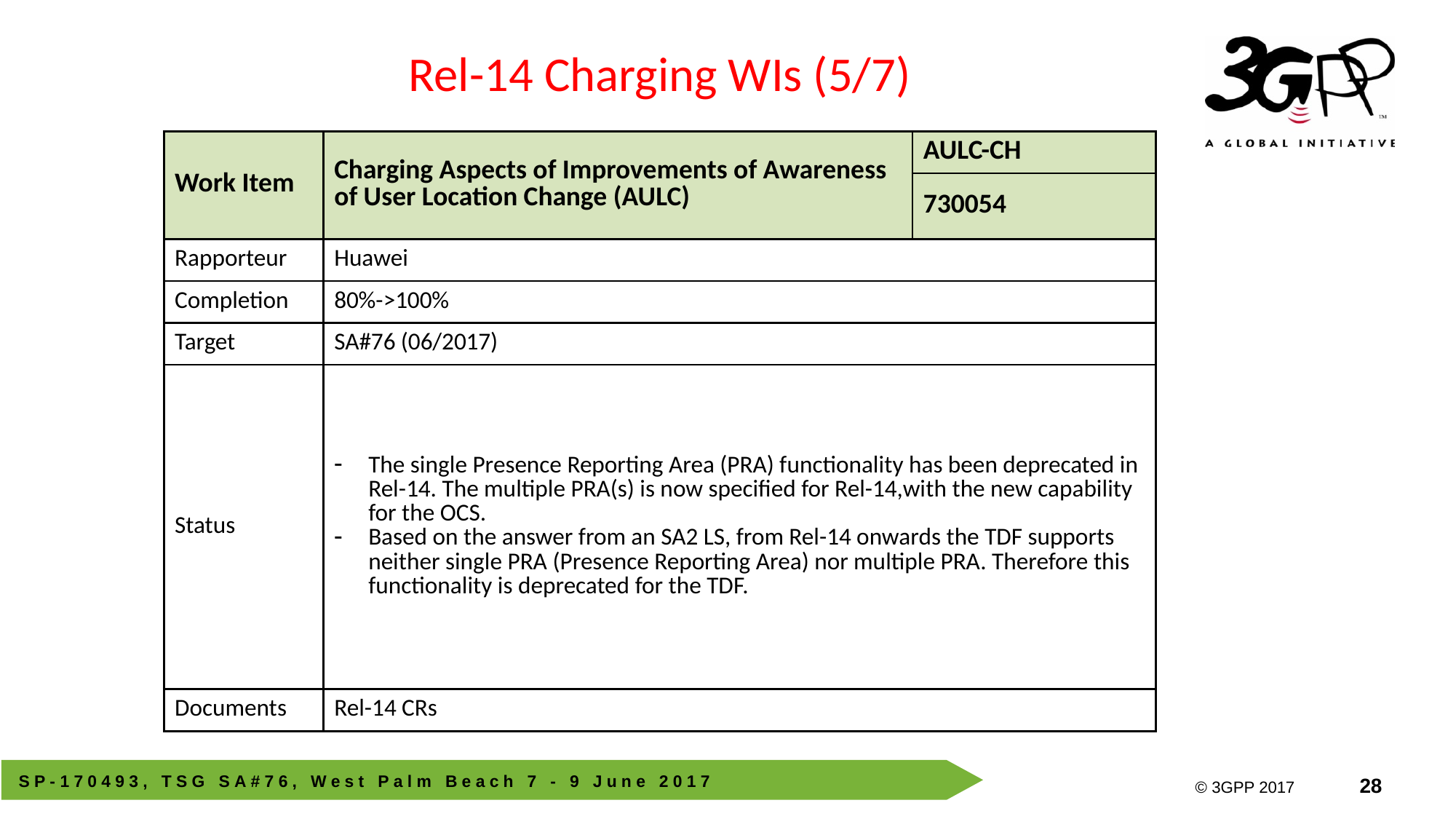

Rel-14 Charging WIs (5/7)
| Work Item | Charging Aspects of Improvements of Awareness of User Location Change (AULC) | AULC-CH |
| --- | --- | --- |
|  |  | 730054 |
| Rapporteur | Huawei |  |
| Completion | 80%->100% |  |
| Target | SA#76 (06/2017) |  |
| Status | The single Presence Reporting Area (PRA) functionality has been deprecated in Rel-14. The multiple PRA(s) is now specified for Rel-14,with the new capability for the OCS. Based on the answer from an SA2 LS, from Rel-14 onwards the TDF supports neither single PRA (Presence Reporting Area) nor multiple PRA. Therefore this functionality is deprecated for the TDF. |  |
| Documents | Rel-14 CRs |  |